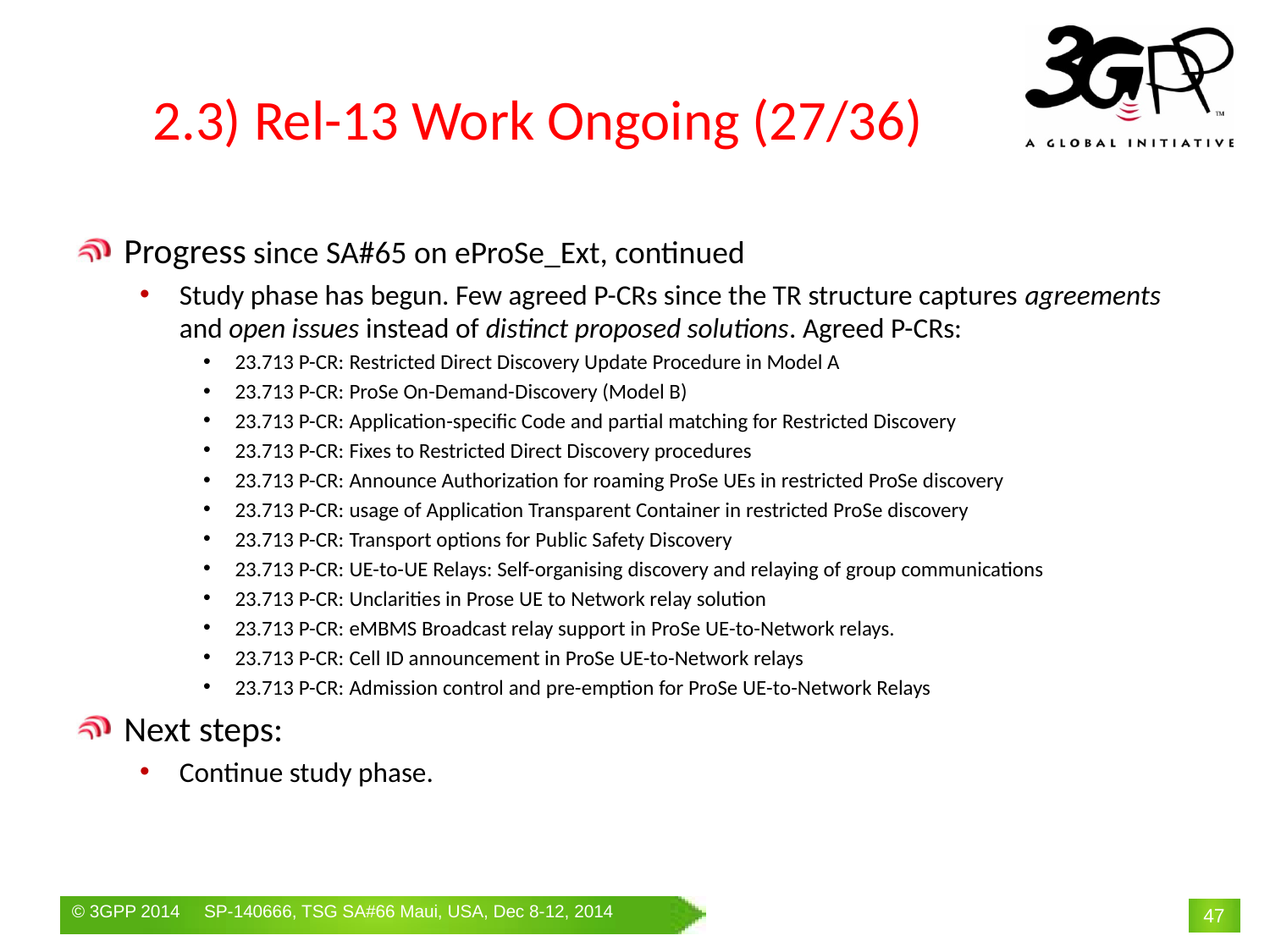

# 2.3) Rel-13 Work Ongoing (27/36)
Progress since SA#65 on eProSe_Ext, continued
Study phase has begun. Few agreed P-CRs since the TR structure captures agreements and open issues instead of distinct proposed solutions. Agreed P-CRs:
23.713 P-CR: Restricted Direct Discovery Update Procedure in Model A
23.713 P-CR: ProSe On-Demand-Discovery (Model B)
23.713 P-CR: Application-specific Code and partial matching for Restricted Discovery
23.713 P-CR: Fixes to Restricted Direct Discovery procedures
23.713 P-CR: Announce Authorization for roaming ProSe UEs in restricted ProSe discovery
23.713 P-CR: usage of Application Transparent Container in restricted ProSe discovery
23.713 P-CR: Transport options for Public Safety Discovery
23.713 P-CR: UE-to-UE Relays: Self-organising discovery and relaying of group communications
23.713 P-CR: Unclarities in Prose UE to Network relay solution
23.713 P-CR: eMBMS Broadcast relay support in ProSe UE-to-Network relays.
23.713 P-CR: Cell ID announcement in ProSe UE-to-Network relays
23.713 P-CR: Admission control and pre-emption for ProSe UE-to-Network Relays
Next steps:
Continue study phase.